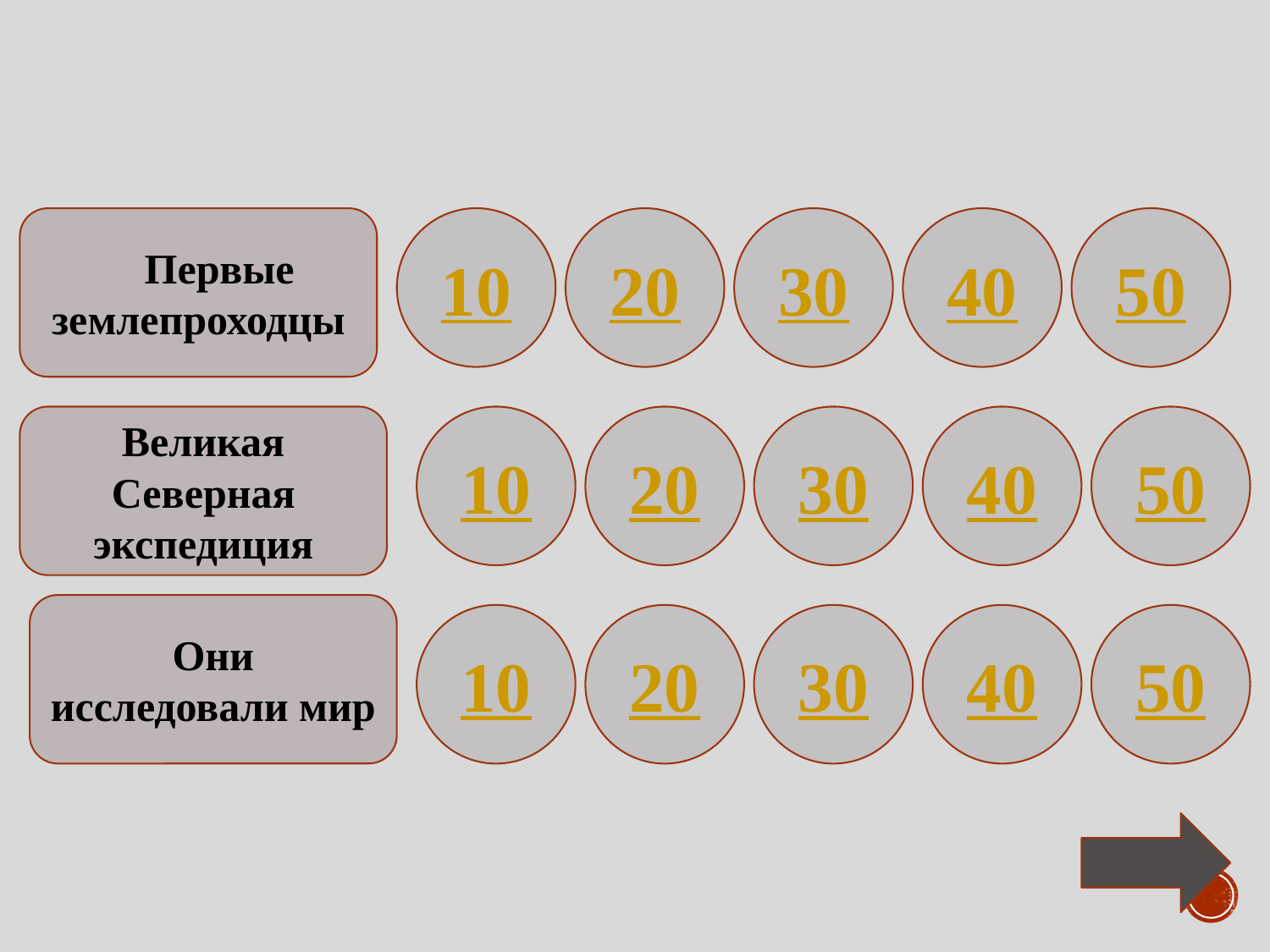

Первые землепроходцы
10
20
30
40
50
Великая Северная экспедиция
10
20
30
40
50
Они исследовали мир
10
20
30
40
50